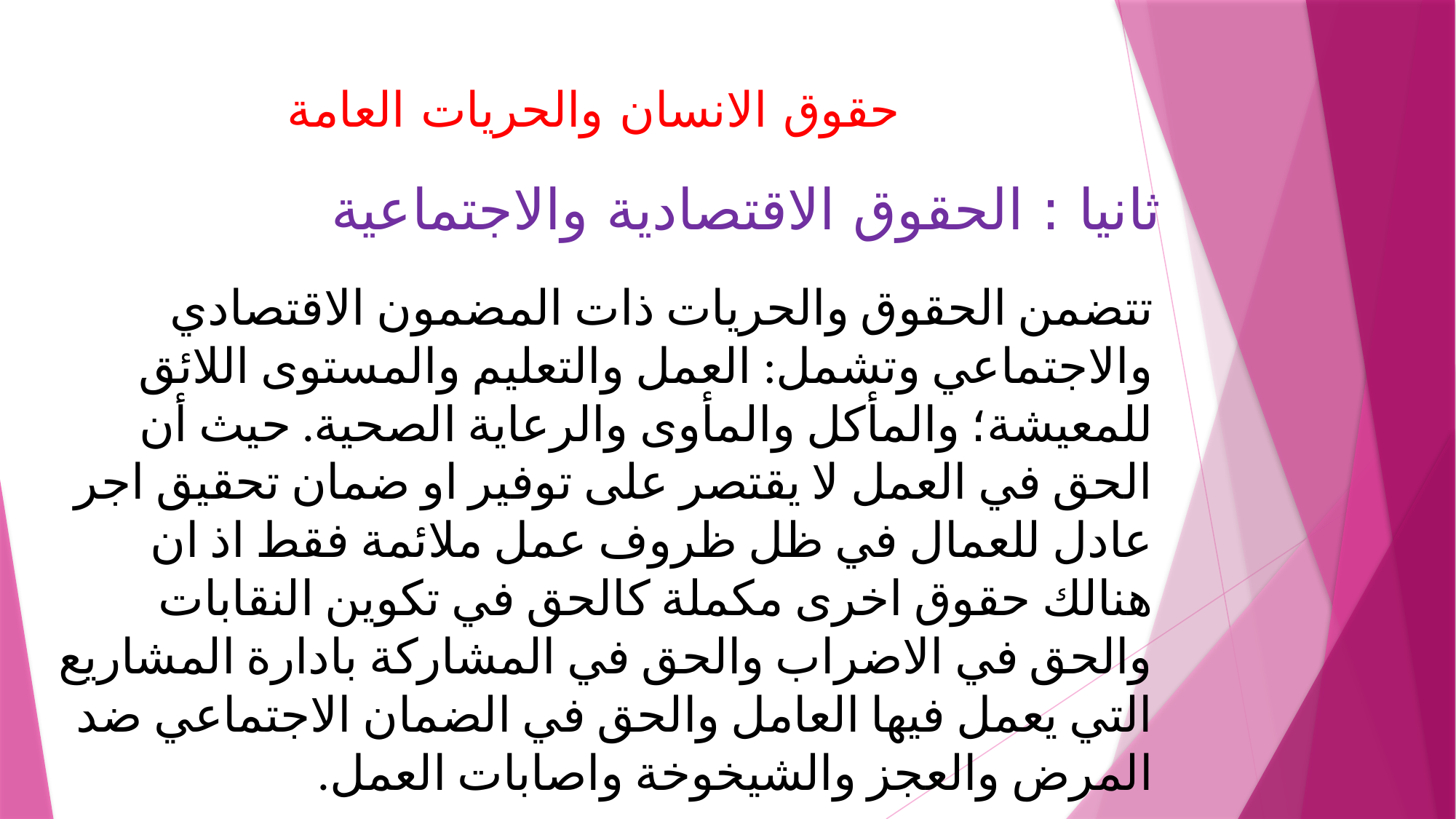

# حقوق الانسان والحريات العامة
ثانيا : الحقوق الاقتصادية والاجتماعية
تتضمن الحقوق والحريات ذات المضمون الاقتصادي والاجتماعي وتشمل: العمل والتعليم والمستوى اللائق للمعيشة؛ والمأكل والمأوى والرعاية الصحية. حيث أن الحق في العمل لا يقتصر على توفير او ضمان تحقیق اجر عادل للعمال في ظل ظروف عمل ملائمة فقط اذ ان هنالك حقوق اخرى مكملة كالحق في تكوين النقابات والحق في الاضراب والحق في المشاركة بادارة المشاريع التي يعمل فيها العامل والحق في الضمان الاجتماعي ضد المرض والعجز والشيخوخة واصابات العمل.